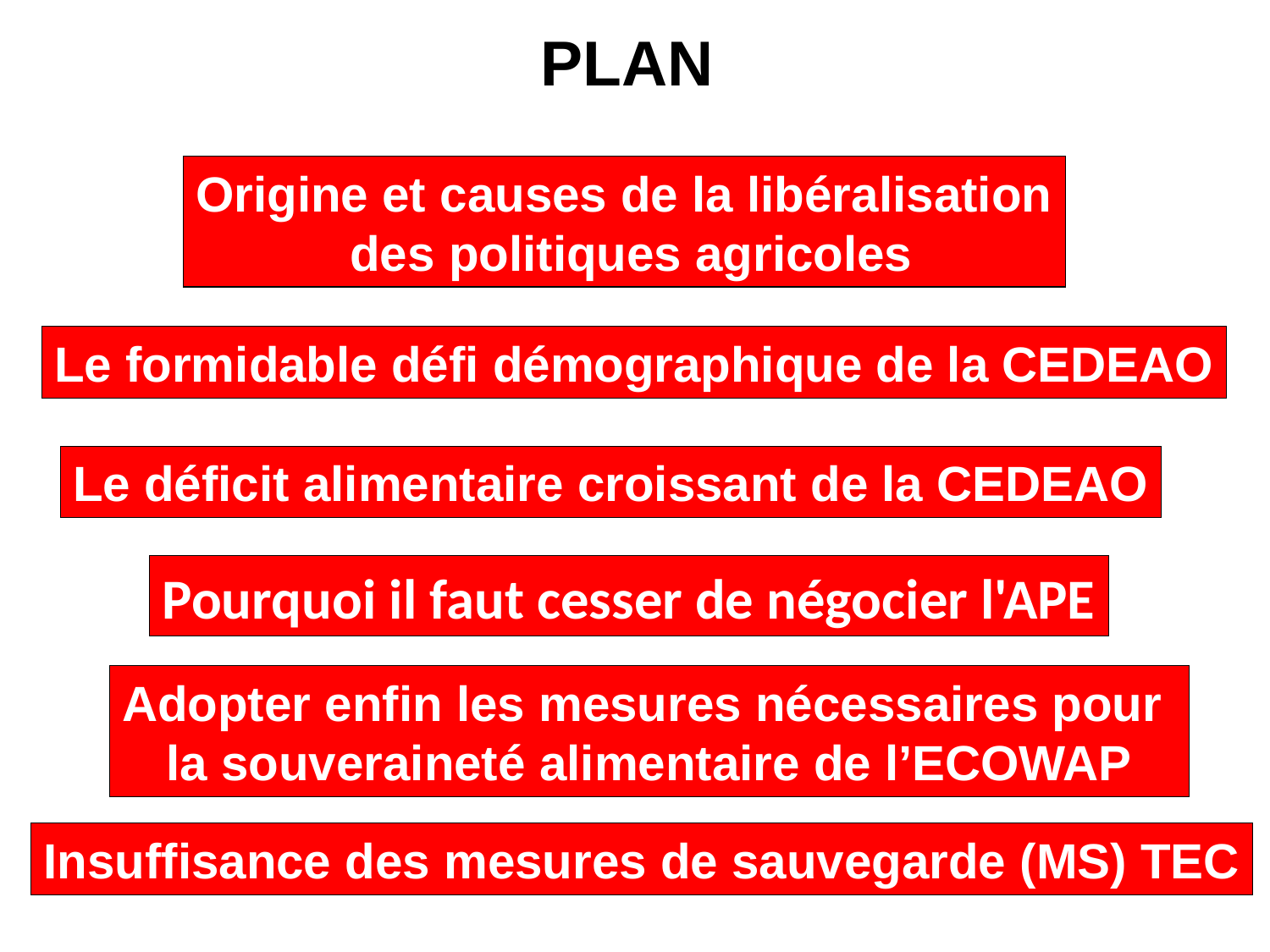

PLAN
Origine et causes de la libéralisation
 des politiques agricoles
Le formidable défi démographique de la CEDEAO
Le déficit alimentaire croissant de la CEDEAO
Pourquoi il faut cesser de négocier l'APE
Adopter enfin les mesures nécessaires pour
la souveraineté alimentaire de l’ECOWAP
Insuffisance des mesures de sauvegarde (MS) TEC